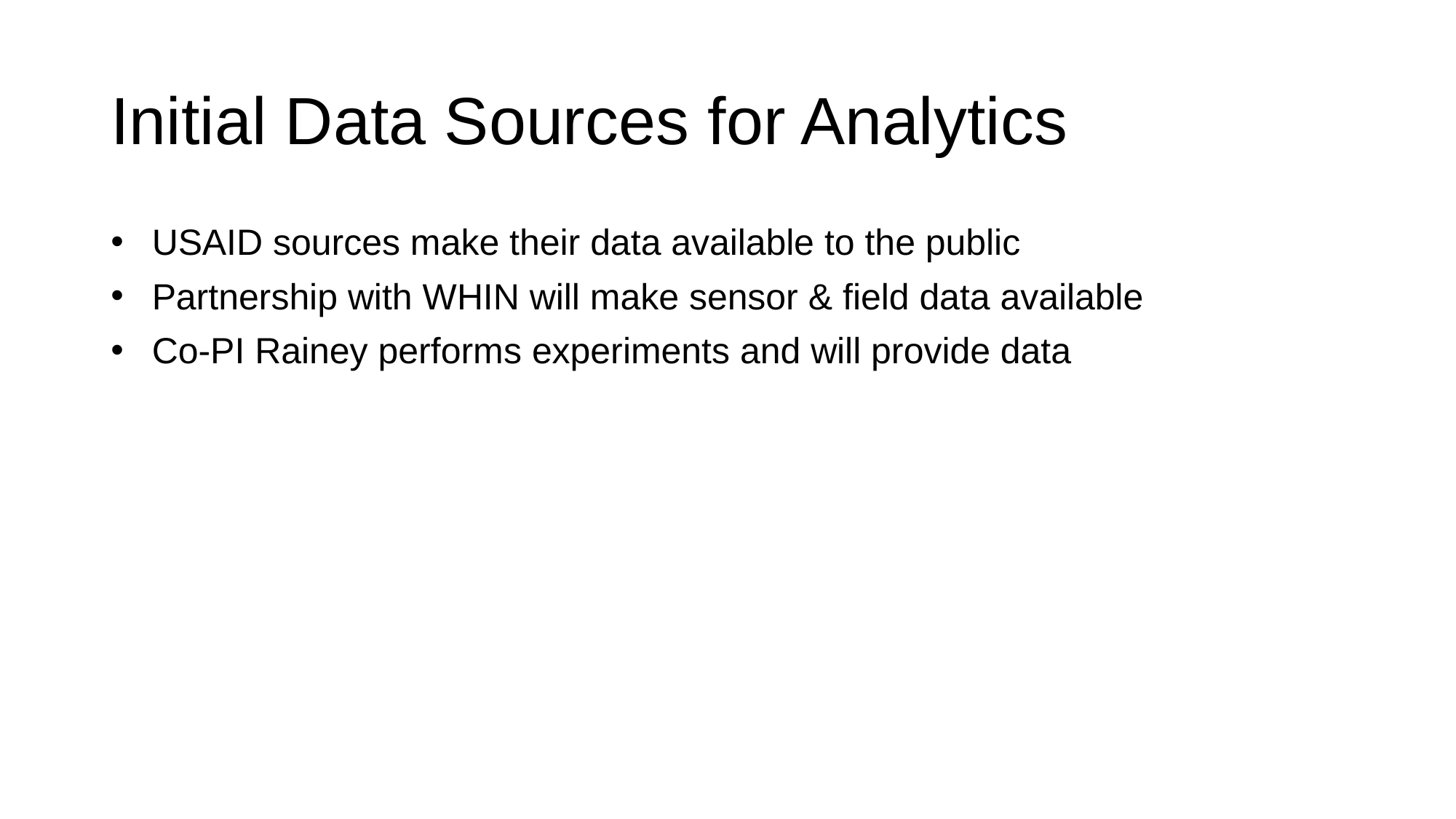

# Initial Data Sources for Analytics
USAID sources make their data available to the public
Partnership with WHIN will make sensor & field data available
Co-PI Rainey performs experiments and will provide data